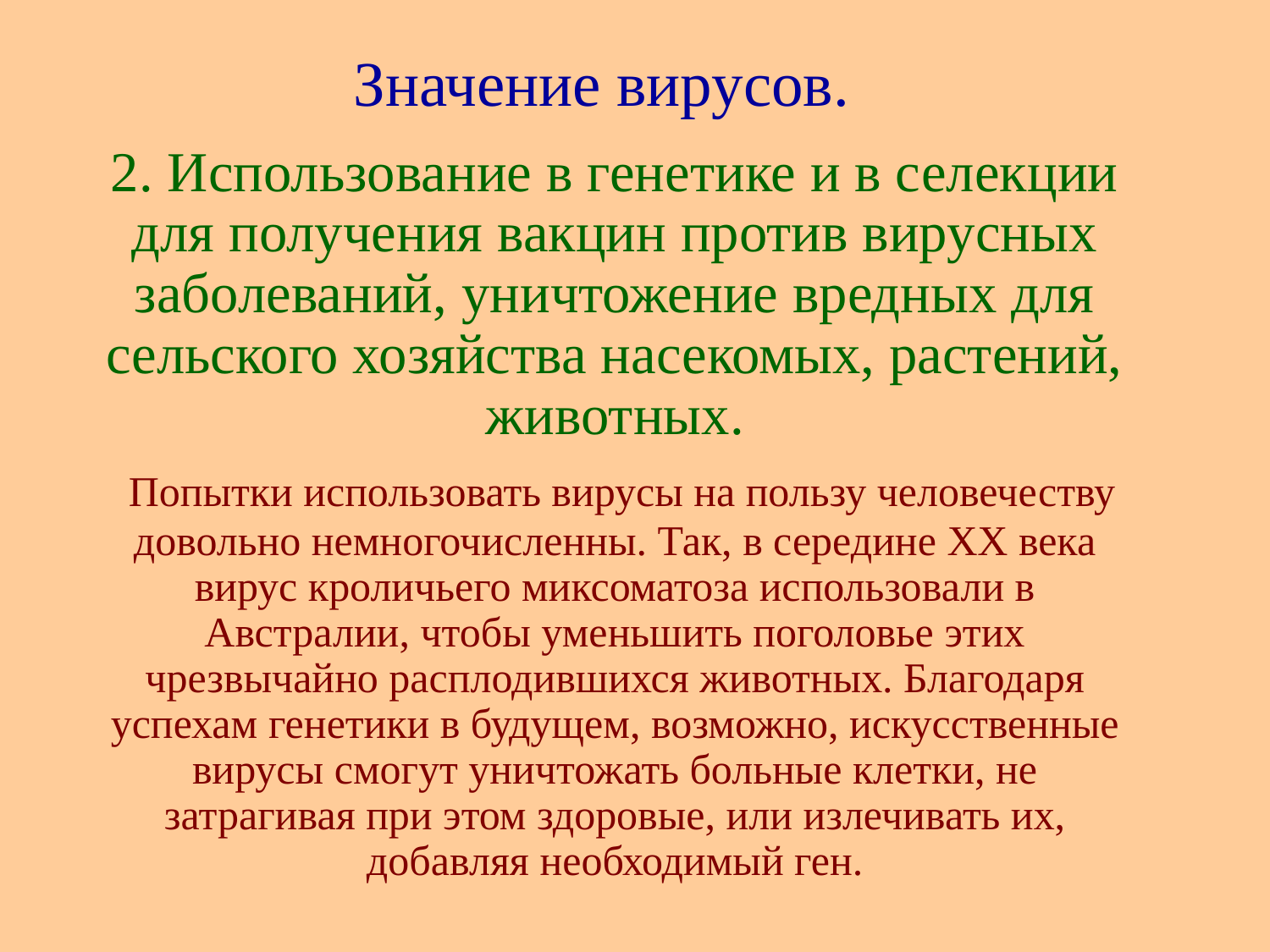

Значение вирусов.
2. Использование в генетике и в селекции для получения вакцин против вирусных заболеваний, уничтожение вредных для сельского хозяйства насекомых, растений, животных.
 Попытки использовать вирусы на пользу человечеству довольно немногочисленны. Так, в середине XX века вирус кроличьего миксоматоза использовали в Австралии, чтобы уменьшить поголовье этих чрезвычайно расплодившихся животных. Благодаря успехам генетики в будущем, возможно, искусственные вирусы смогут уничтожать больные клетки, не затрагивая при этом здоровые, или излечивать их, добавляя необходимый ген.